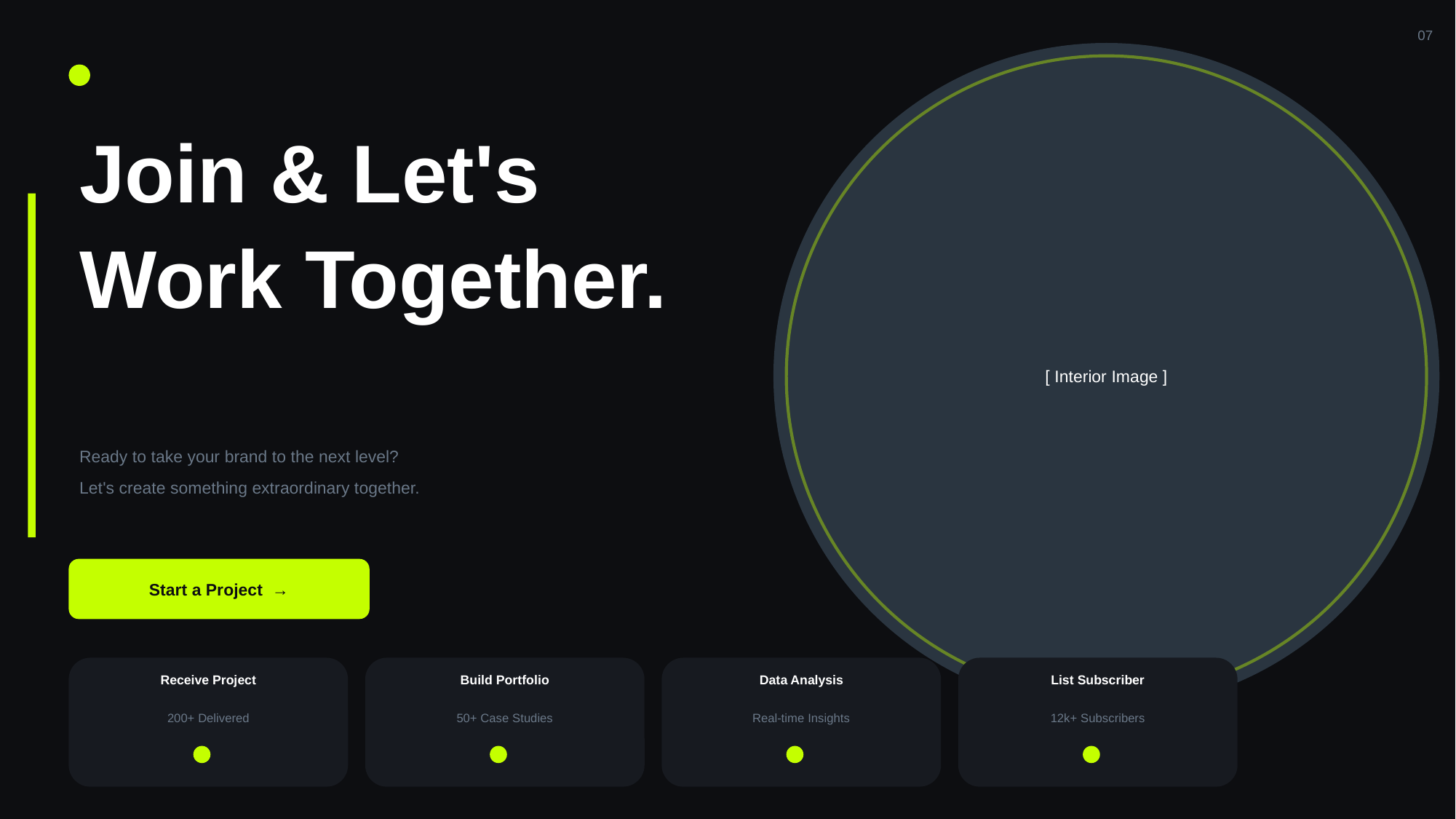

07
[ Interior Image ]

Join & Let's
Work Together.

Ready to take your brand to the next level?
Let's create something extraordinary together.
Start a Project  →

Receive Project
Build Portfolio
Data Analysis
List Subscriber
200+ Delivered
50+ Case Studies
Real-time Insights
12k+ Subscribers